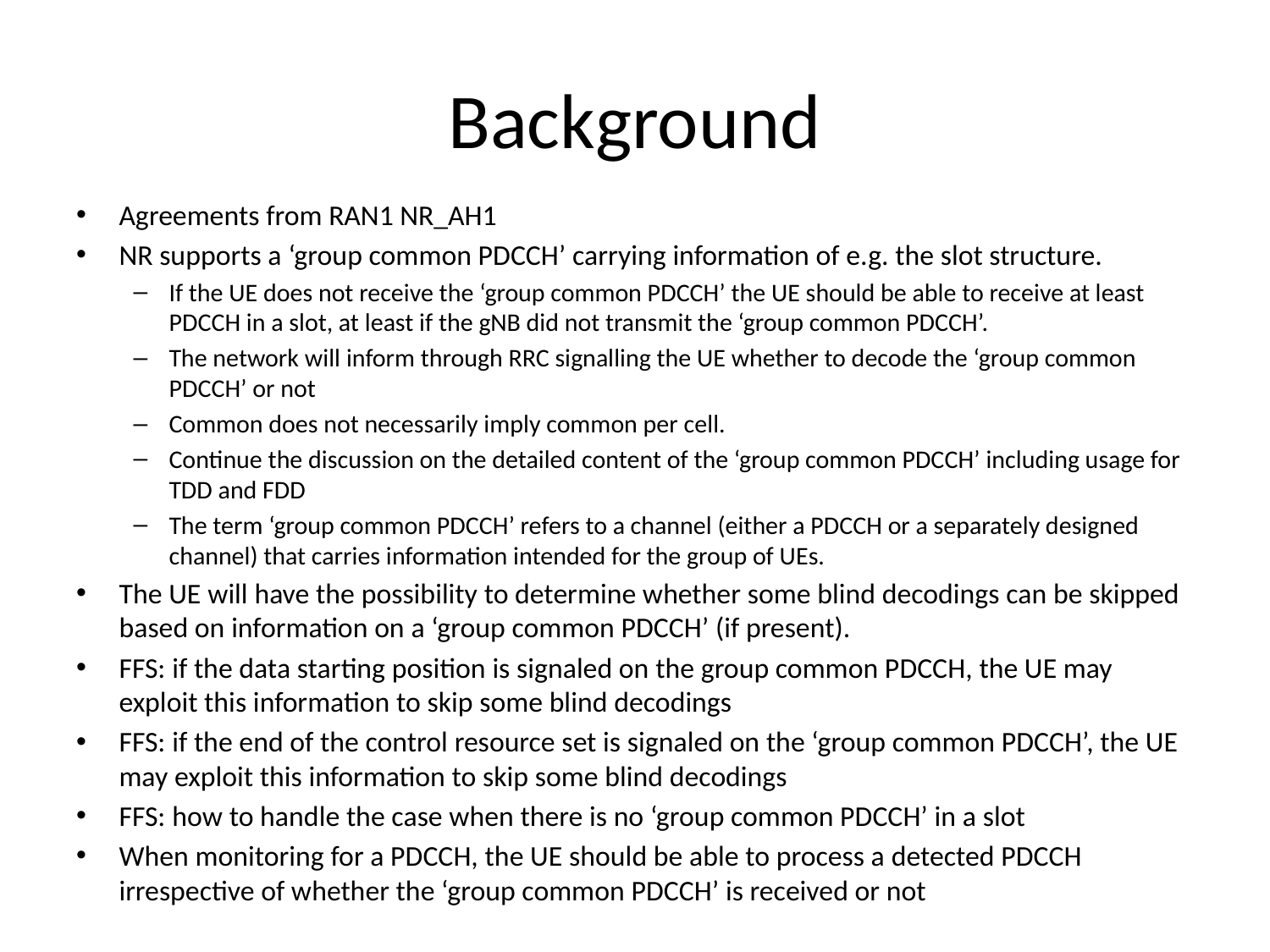

# Background
Agreements from RAN1 NR_AH1
NR supports a ‘group common PDCCH’ carrying information of e.g. the slot structure.
If the UE does not receive the ‘group common PDCCH’ the UE should be able to receive at least PDCCH in a slot, at least if the gNB did not transmit the ‘group common PDCCH’.
The network will inform through RRC signalling the UE whether to decode the ‘group common PDCCH’ or not
Common does not necessarily imply common per cell.
Continue the discussion on the detailed content of the ‘group common PDCCH’ including usage for TDD and FDD
The term ‘group common PDCCH’ refers to a channel (either a PDCCH or a separately designed channel) that carries information intended for the group of UEs.
The UE will have the possibility to determine whether some blind decodings can be skipped based on information on a ‘group common PDCCH’ (if present).
FFS: if the data starting position is signaled on the group common PDCCH, the UE may exploit this information to skip some blind decodings
FFS: if the end of the control resource set is signaled on the ‘group common PDCCH’, the UE may exploit this information to skip some blind decodings
FFS: how to handle the case when there is no ‘group common PDCCH’ in a slot
When monitoring for a PDCCH, the UE should be able to process a detected PDCCH irrespective of whether the ‘group common PDCCH’ is received or not